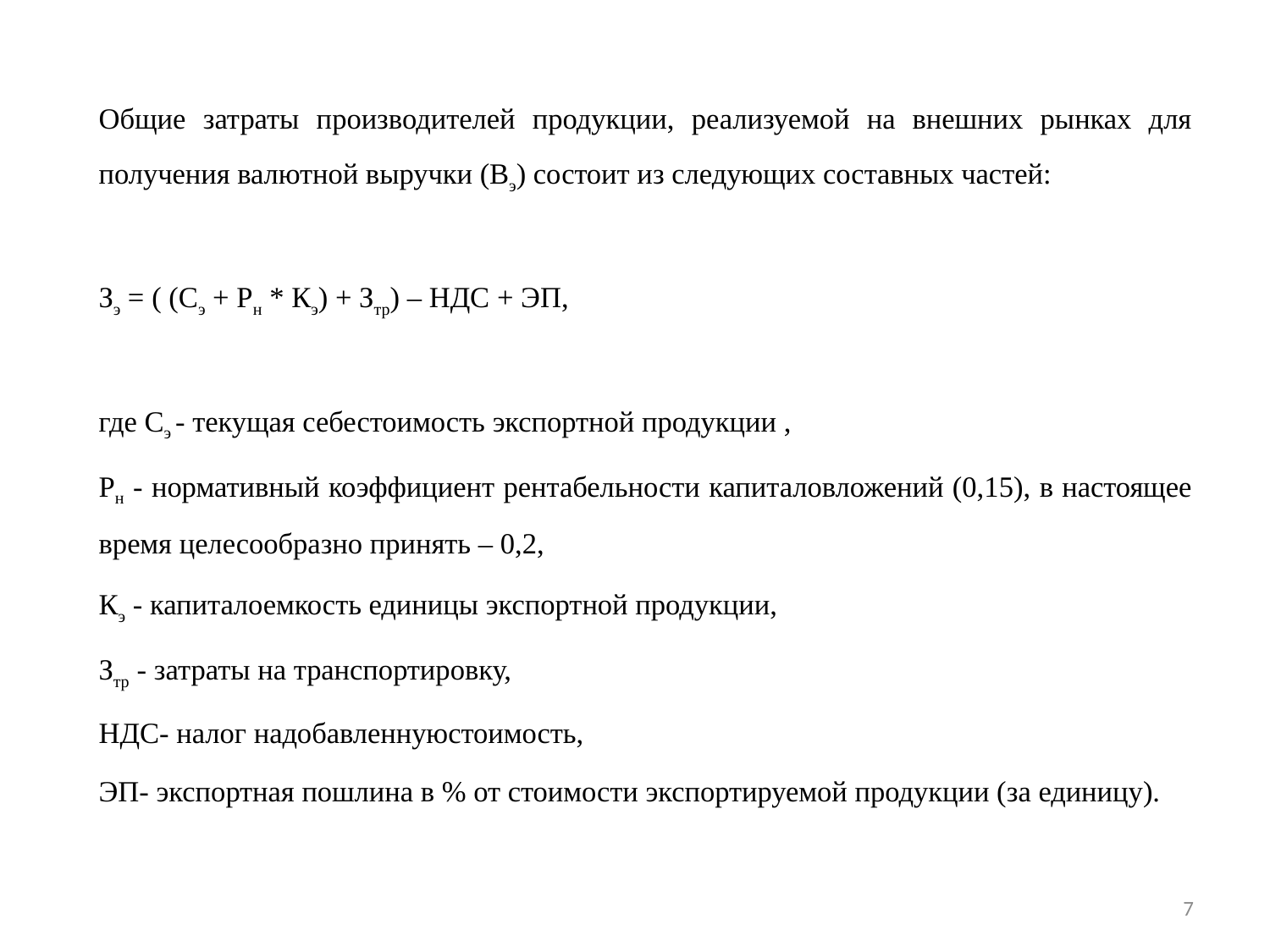

Общие затраты производителей продукции, реализуемой на внешних рынках для получения валютной выручки (Вэ) состоит из следующих составных частей:

Зэ = ( (Сэ + Рн * Кэ) + Зтр) – НДС + ЭП,

где Сэ - текущая себестоимость экспортной продукции ,
Рн - нормативный коэффициент рентабельности капиталовложений (0,15), в настоящее время целесообразно принять – 0,2,
Кэ - капиталоемкость единицы экспортной продукции,
Зтр - затраты на транспортировку,
НДС- налог надобавленнуюстоимость,
ЭП- экспортная пошлина в % от стоимости экспортируемой продукции (за единицу).
7